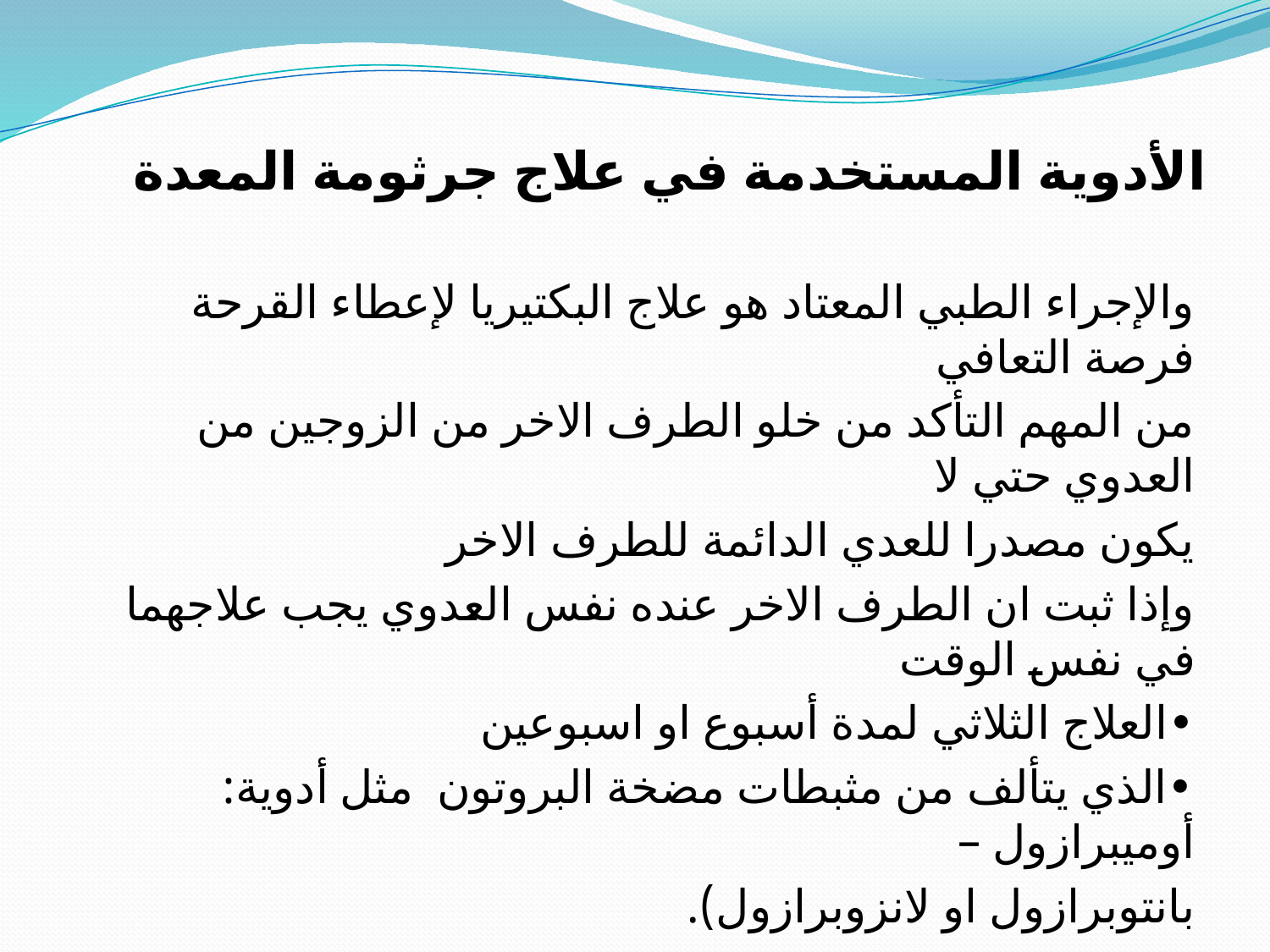

# الأدوية المستخدمة في علاج جرثومة المعدة
والإجراء الطبي المعتاد هو علاج البكتيريا لإعطاء القرحة فرصة التعافي
من المهم التأكد من خلو الطرف الاخر من الزوجين من العدوي حتي لا
يكون مصدرا للعدي الدائمة للطرف الاخر
وإذا ثبت ان الطرف الاخر عنده نفس العدوي يجب علاجهما في نفس الوقت
•العلاج الثلاثي لمدة أسبوع او اسبوعين
•الذي يتألف من مثبطات مضخة البروتون  مثل أدوية: أوميبرازول –
بانتوبرازول او لانزوبرازول).